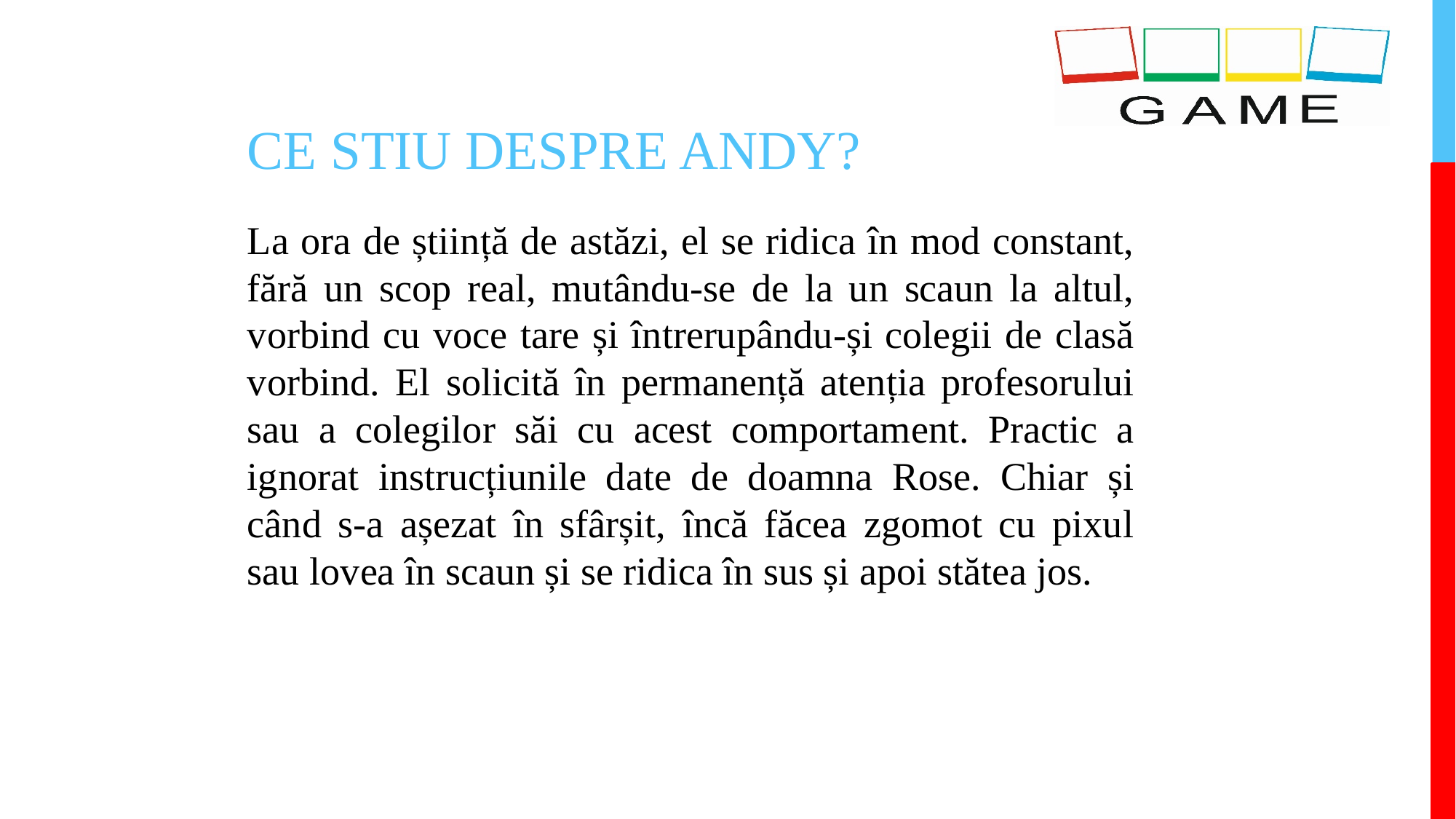

# CE STIU DESPRE ANDY?
La ora de știință de astăzi, el se ridica în mod constant, fără un scop real, mutându-se de la un scaun la altul, vorbind cu voce tare și întrerupându-și colegii de clasă vorbind. El solicită în permanență atenția profesorului sau a colegilor săi cu acest comportament. Practic a ignorat instrucțiunile date de doamna Rose. Chiar și când s-a așezat în sfârșit, încă făcea zgomot cu pixul sau lovea în scaun și se ridica în sus și apoi stătea jos.